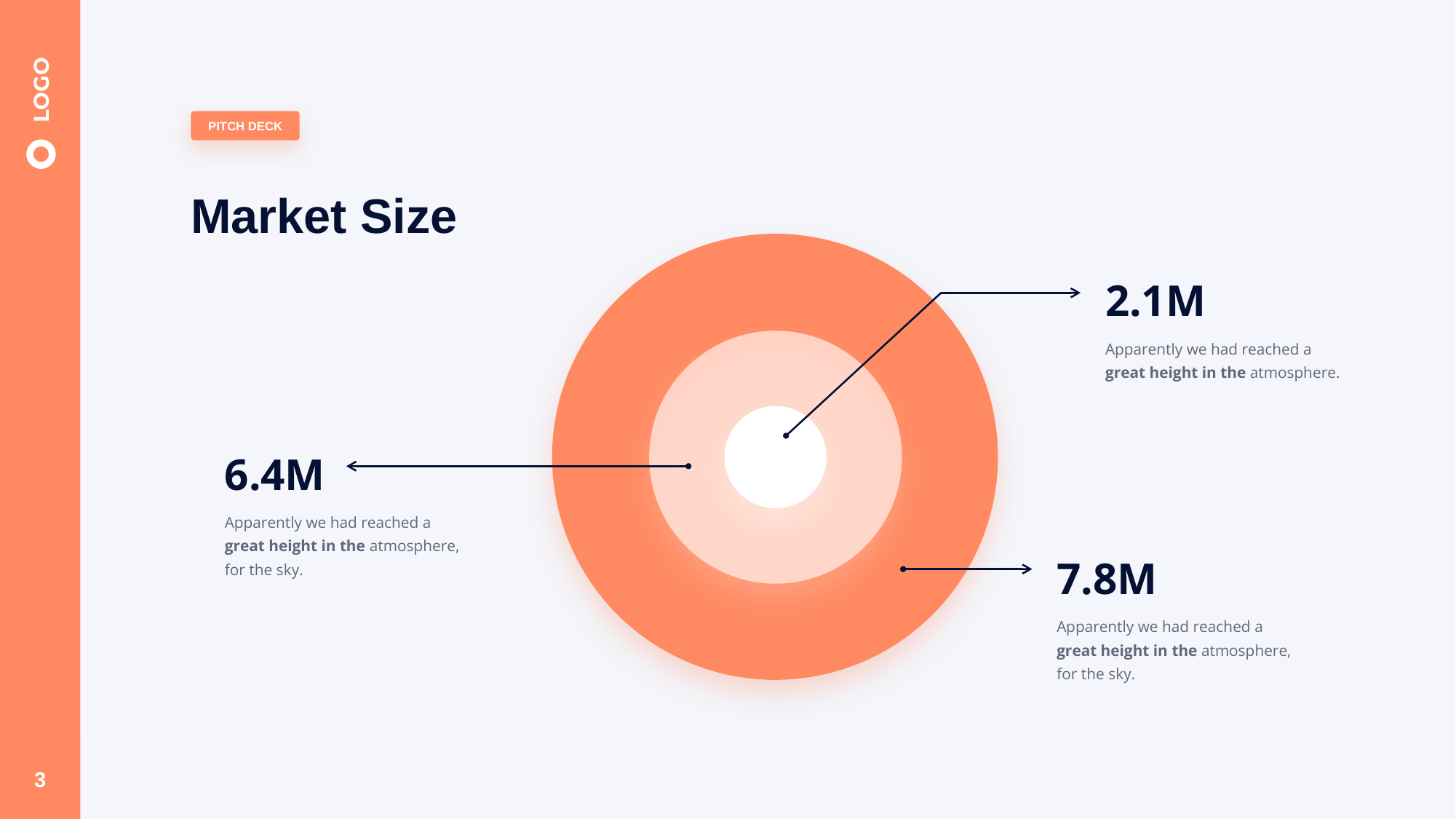

# Market Size

2.1M
Apparently we had reached a great height in the atmosphere.

6.4M
Apparently we had reached a great height in the atmosphere, for the sky.
7.8M
Apparently we had reached a great height in the atmosphere, for the sky.
3